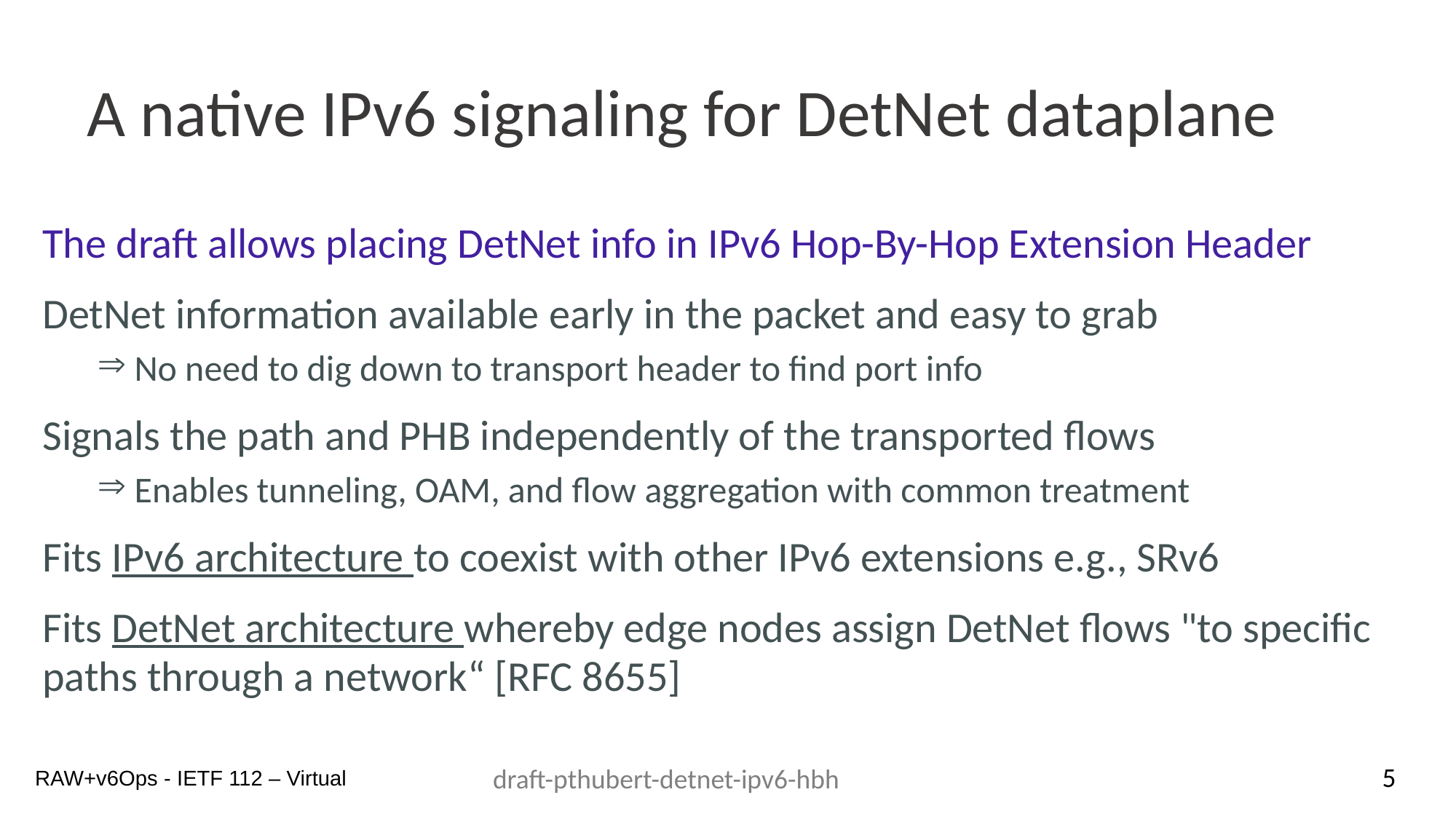

# A native IPv6 signaling for DetNet dataplane
The draft allows placing DetNet info in IPv6 Hop-By-Hop Extension Header
DetNet information available early in the packet and easy to grab
 No need to dig down to transport header to find port info
Signals the path and PHB independently of the transported flows
 Enables tunneling, OAM, and flow aggregation with common treatment
Fits IPv6 architecture to coexist with other IPv6 extensions e.g., SRv6
Fits DetNet architecture whereby edge nodes assign DetNet flows "to specific paths through a network“ [RFC 8655]

5
draft-pthubert-detnet-ipv6-hbh